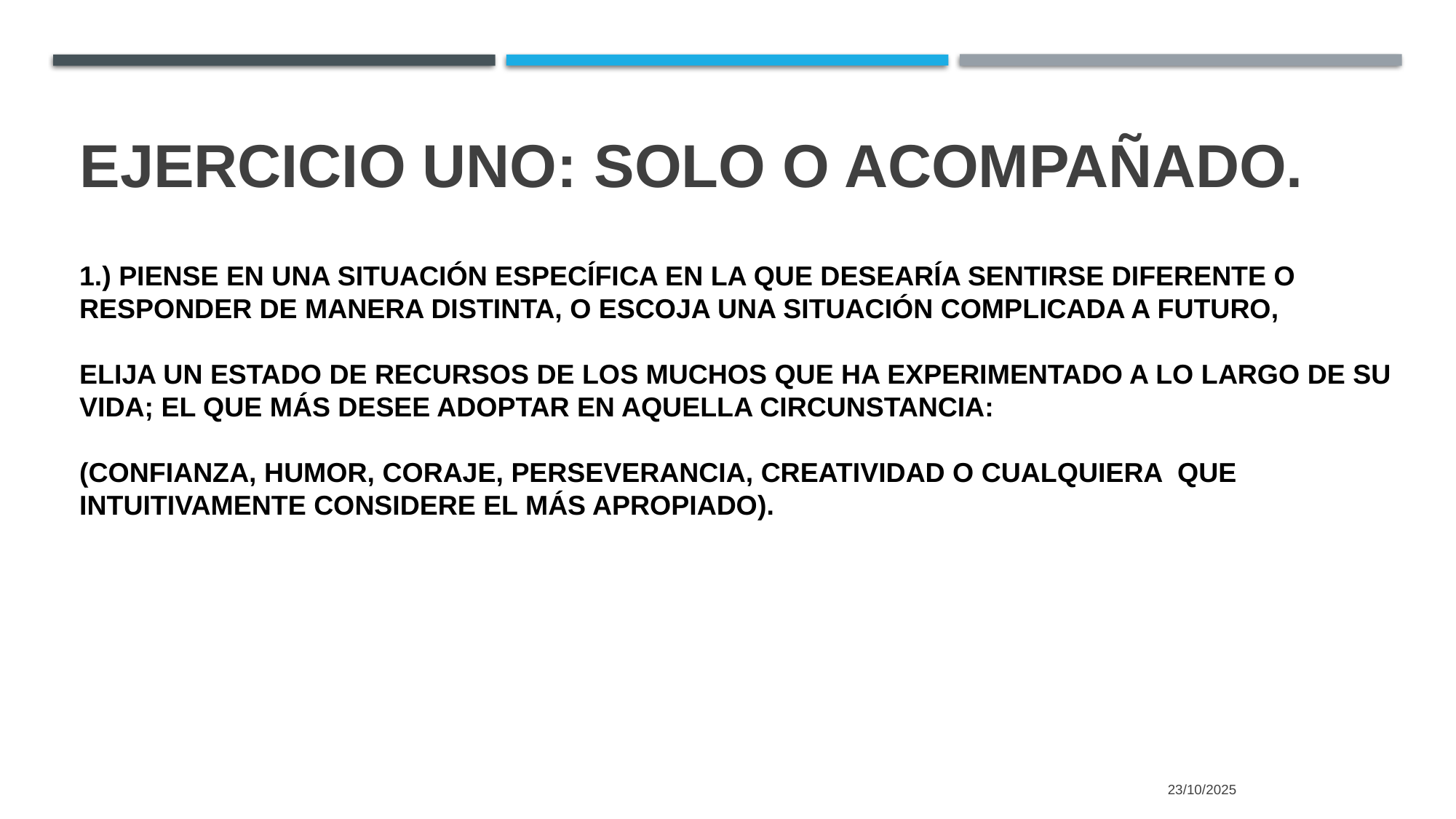

# EJERCICIO UNO: SOLO O ACOMPAÑADO.
1.) PIENSE EN UNA SITUACIÓN ESPECÍFICA EN LA QUE DESEARÍA SENTIRSE DIFERENTE O RESPONDER DE MANERA DISTINTA, O ESCOJA UNA SITUACIÓN COMPLICADA A FUTURO,

ELIJA UN ESTADO DE RECURSOS DE LOS MUCHOS QUE HA EXPERIMENTADO A LO LARGO DE SU VIDA; EL QUE MÁS DESEE ADOPTAR EN AQUELLA CIRCUNSTANCIA:

(CONFIANZA, HUMOR, CORAJE, PERSEVERANCIA, CREATIVIDAD O CUALQUIERA  QUE INTUITIVAMENTE CONSIDERE EL MÁS APROPIADO).
23/10/2025